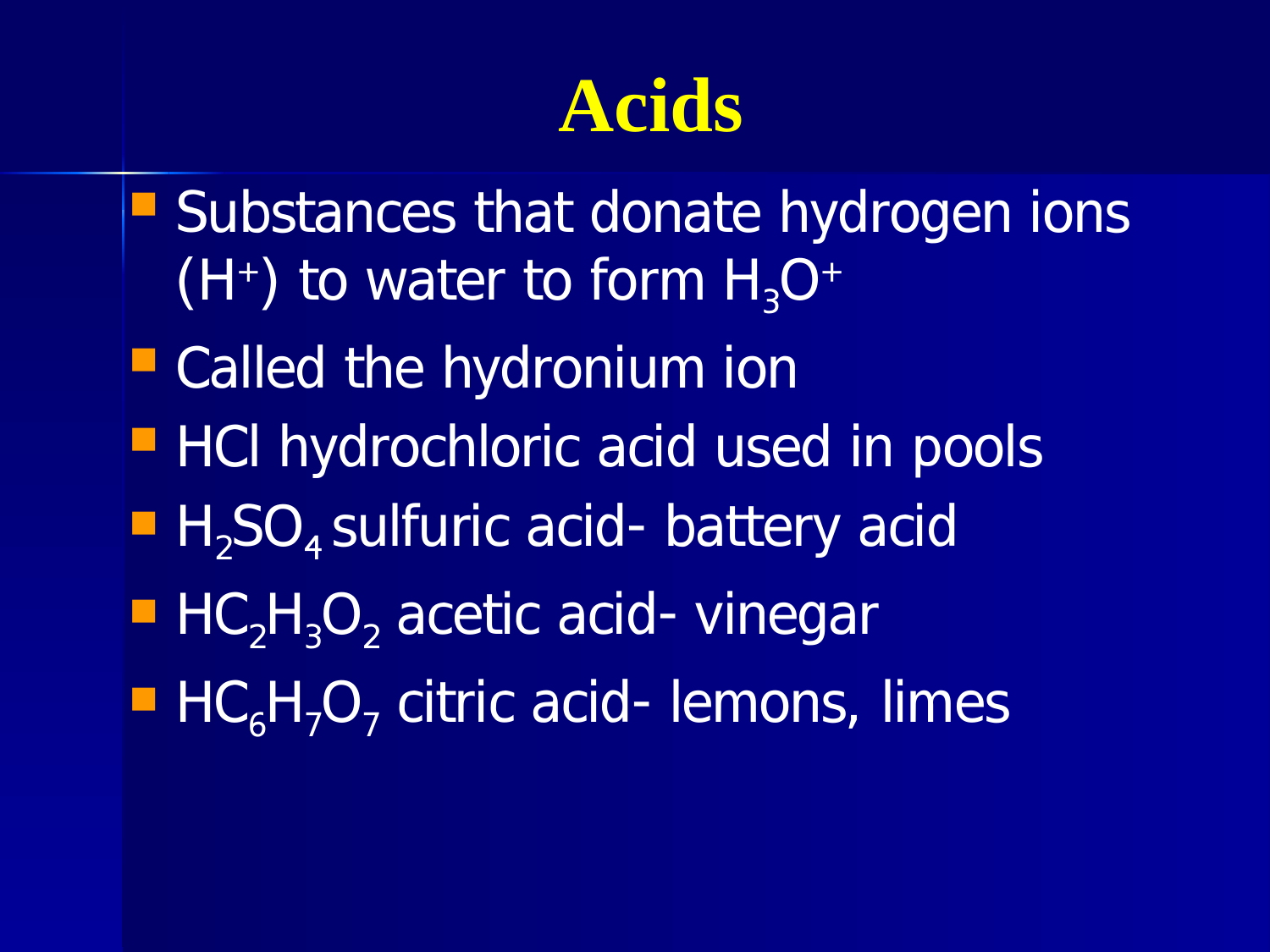

# Acids
Substances that donate hydrogen ions (H+) to water to form H3O+
Called the hydronium ion
HCl hydrochloric acid used in pools
H2SO4 sulfuric acid- battery acid
HC2H3O2 acetic acid- vinegar
HC6H7O7 citric acid- lemons, limes